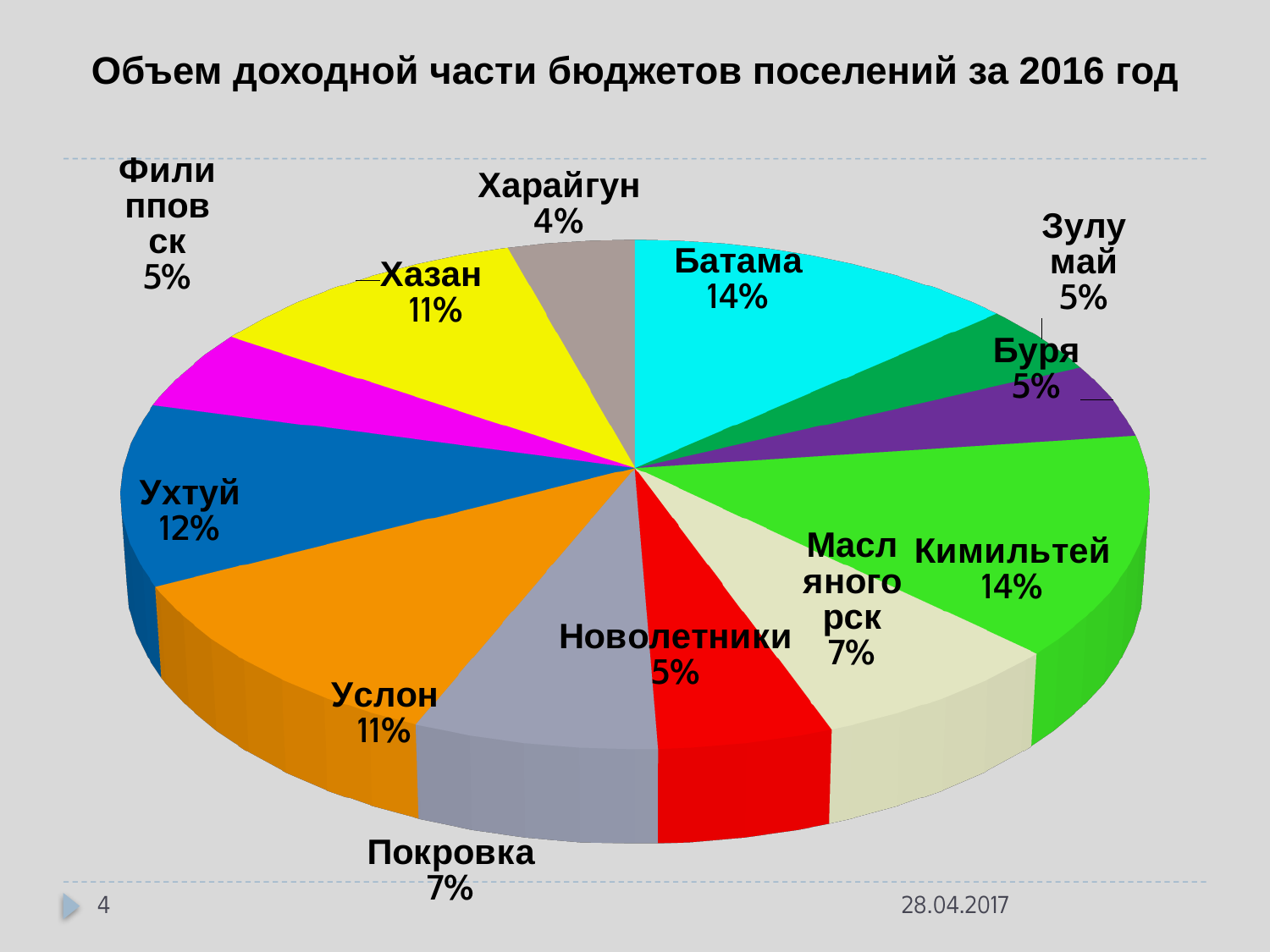

# Объем доходной части бюджетов поселений за 2016 год

[unsupported chart]

4
28.04.2017